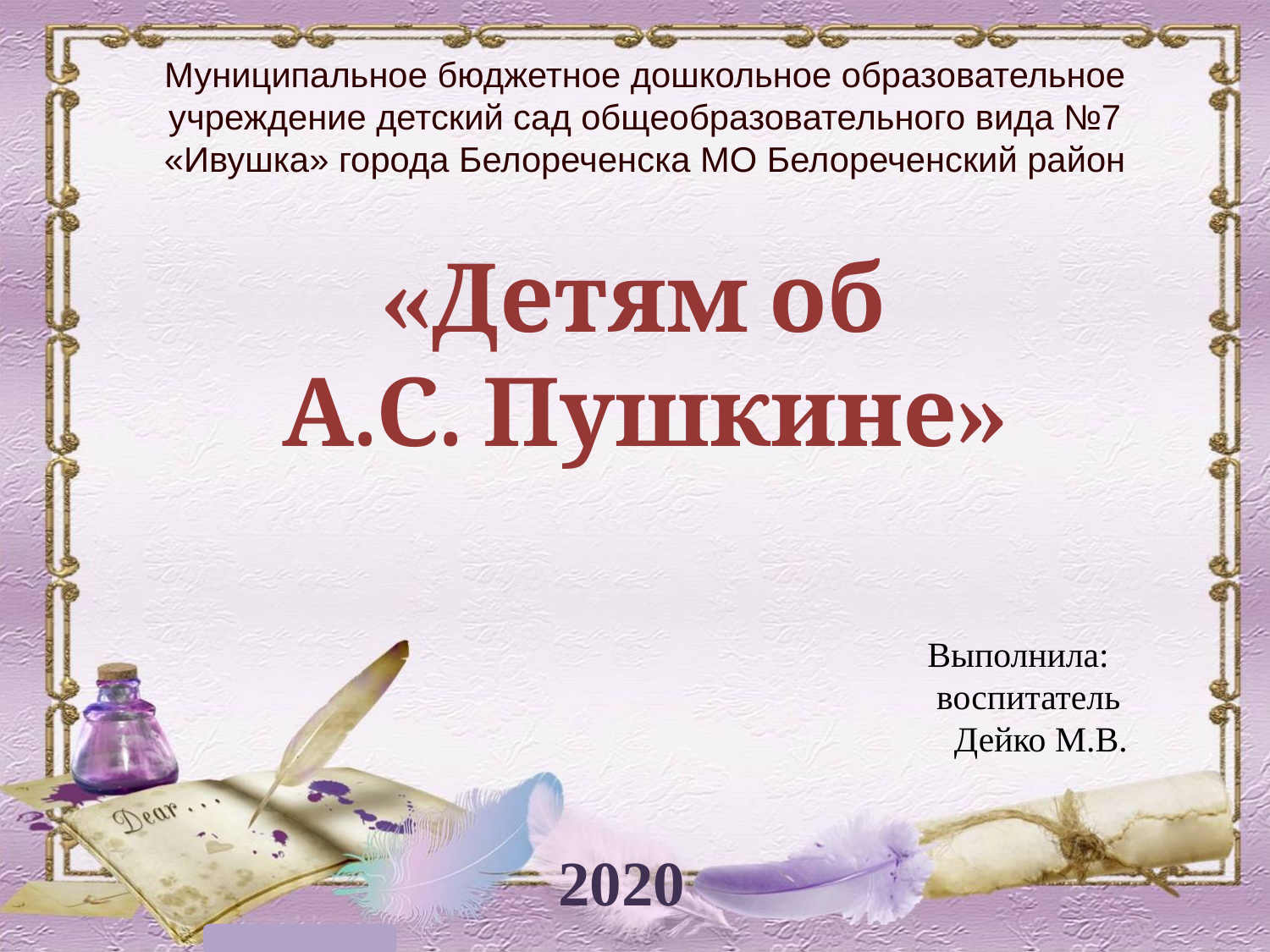

Муниципальное бюджетное дошкольное образовательное учреждение детский сад общеобразовательного вида №7 «Ивушка» города Белореченска МО Белореченский район
«Детям об
А.С. Пушкине»
Выполнила:
 воспитатель 			       Дейко М.В.
2020